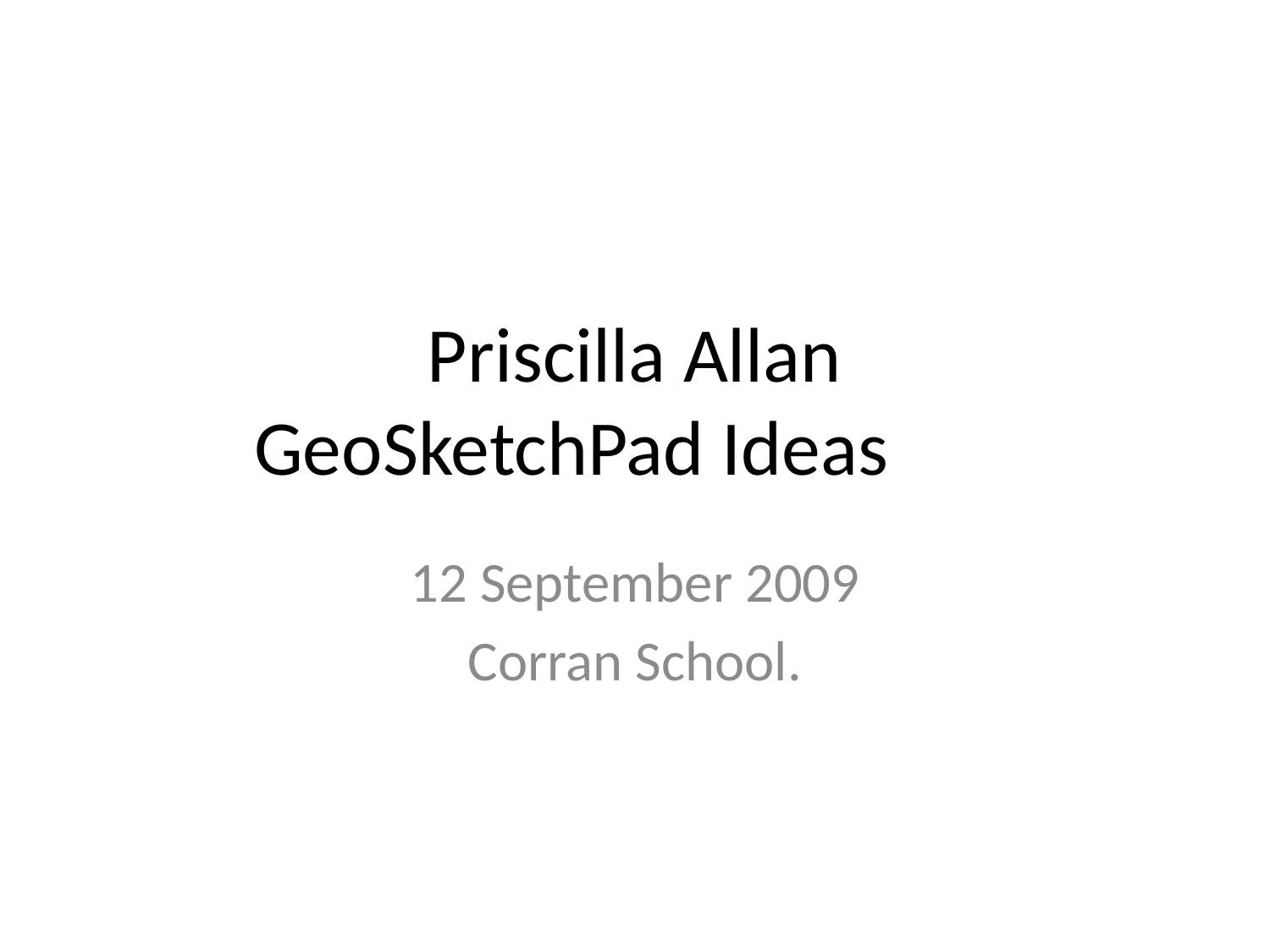

# Priscilla Allan GeoSketchPad Ideas
12 September 2009
Corran School.